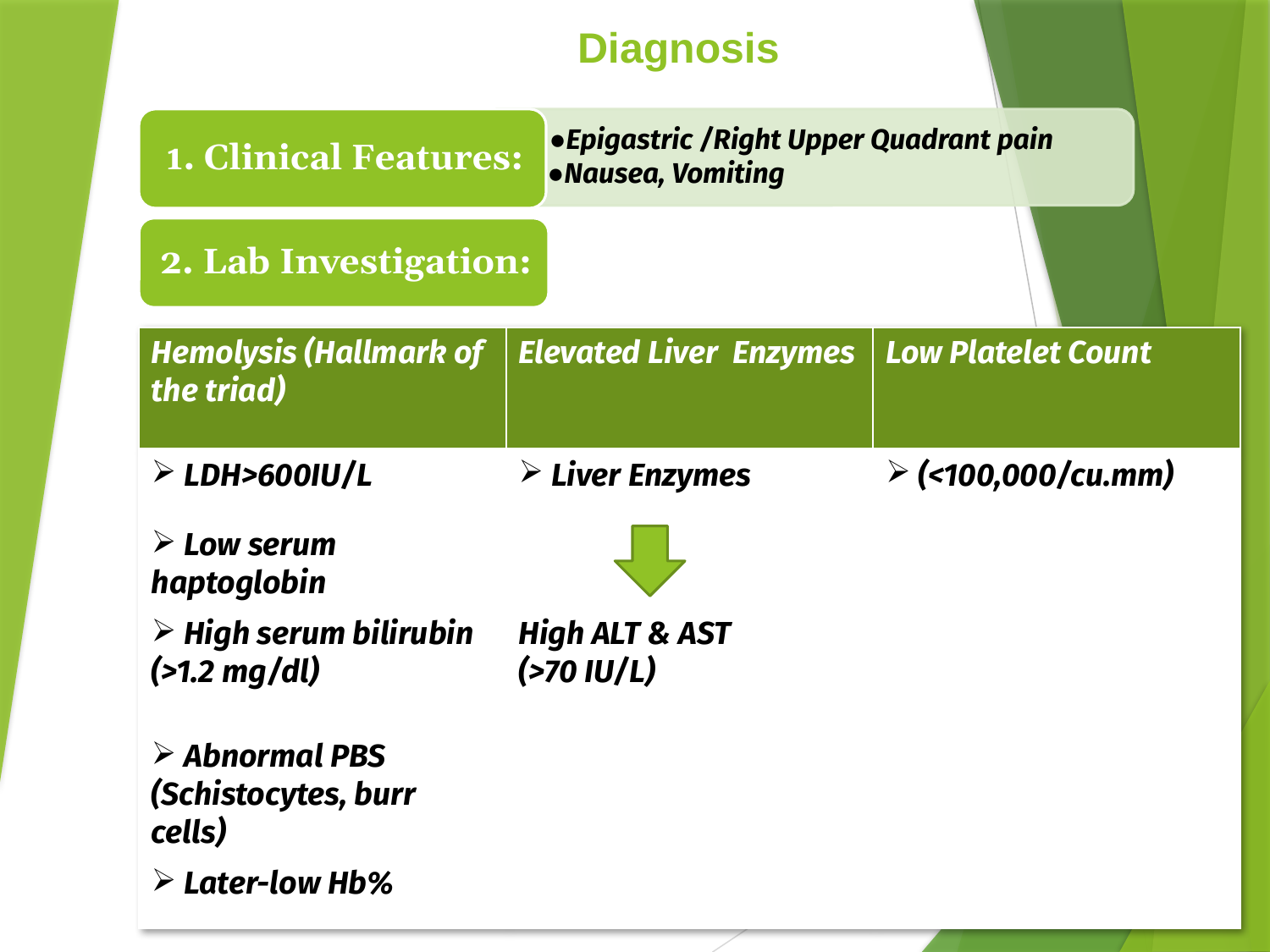

# Diagnosis
   ●Epigastric /Right Upper Quadrant pain
   ●Nausea, Vomiting
1. Clinical Features:
2. Lab Investigation:
| Hemolysis (Hallmark of the triad) | Elevated Liver Enzymes | Low Platelet Count |
| --- | --- | --- |
| LDH>600IU/L | Liver Enzymes | (<100,000/cu.mm) |
| Low serum haptoglobin |  |  |
| High serum bilirubin (>1.2 mg/dl) | High ALT & AST (>70 IU/L) |  |
| Abnormal PBS (Schistocytes, burr cells) |  |  |
| Later-low Hb% |  |  |